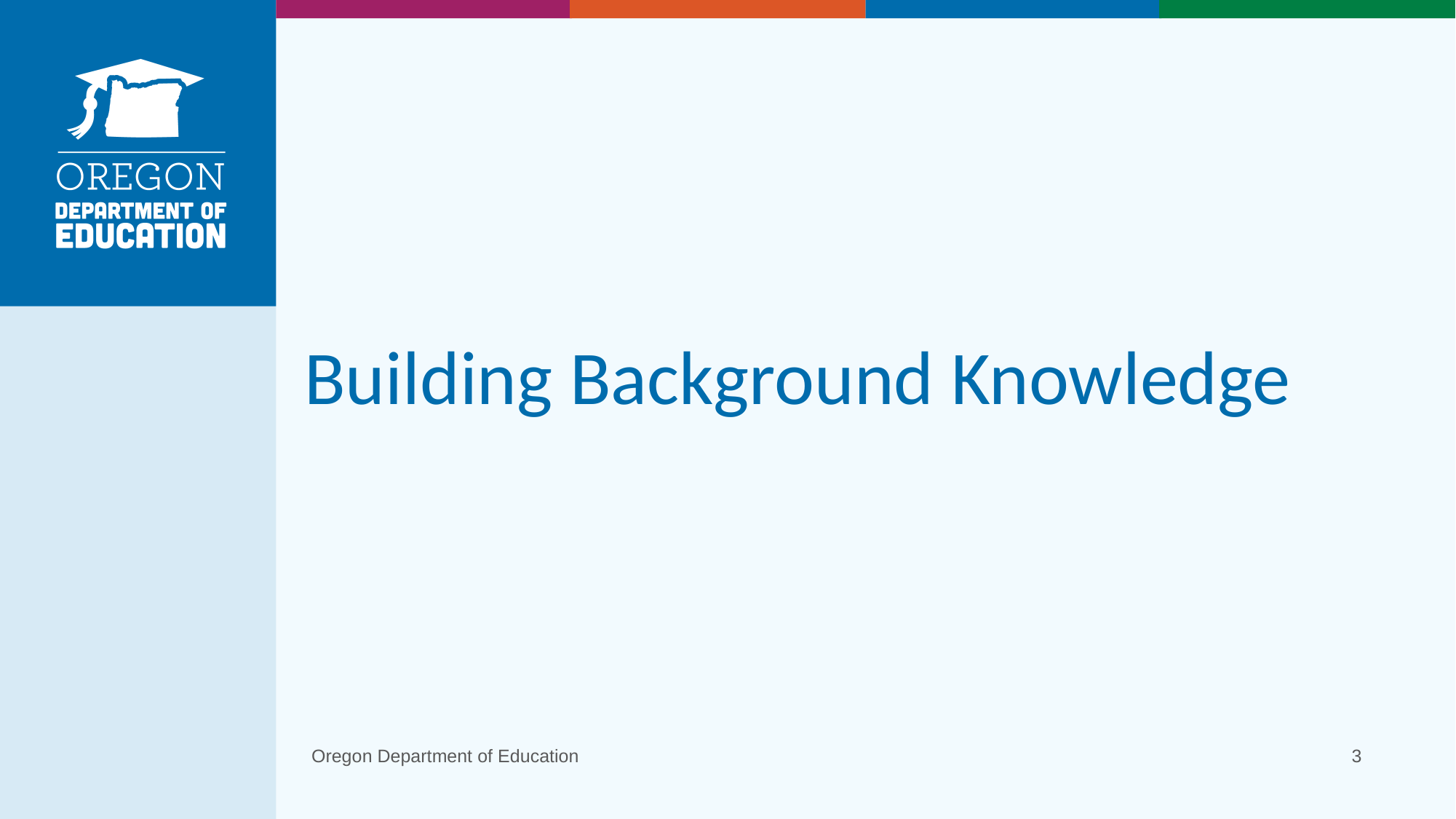

# Building Background Knowledge
Oregon Department of Education
3